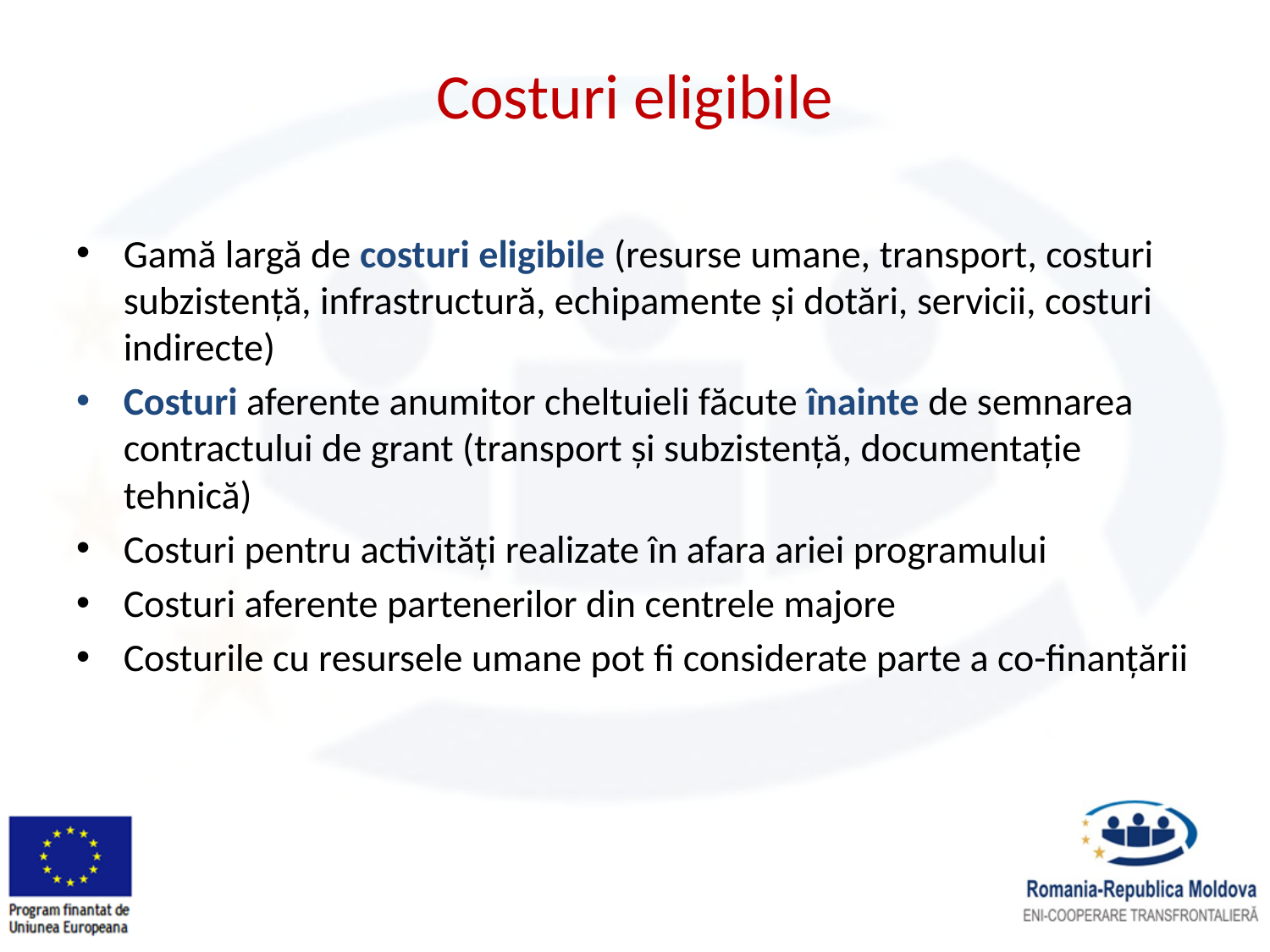

# Costuri eligibile
Gamă largă de costuri eligibile (resurse umane, transport, costuri subzistență, infrastructură, echipamente și dotări, servicii, costuri indirecte)
Costuri aferente anumitor cheltuieli făcute înainte de semnarea contractului de grant (transport și subzistență, documentație tehnică)
Costuri pentru activități realizate în afara ariei programului
Costuri aferente partenerilor din centrele majore
Costurile cu resursele umane pot fi considerate parte a co-finanțării